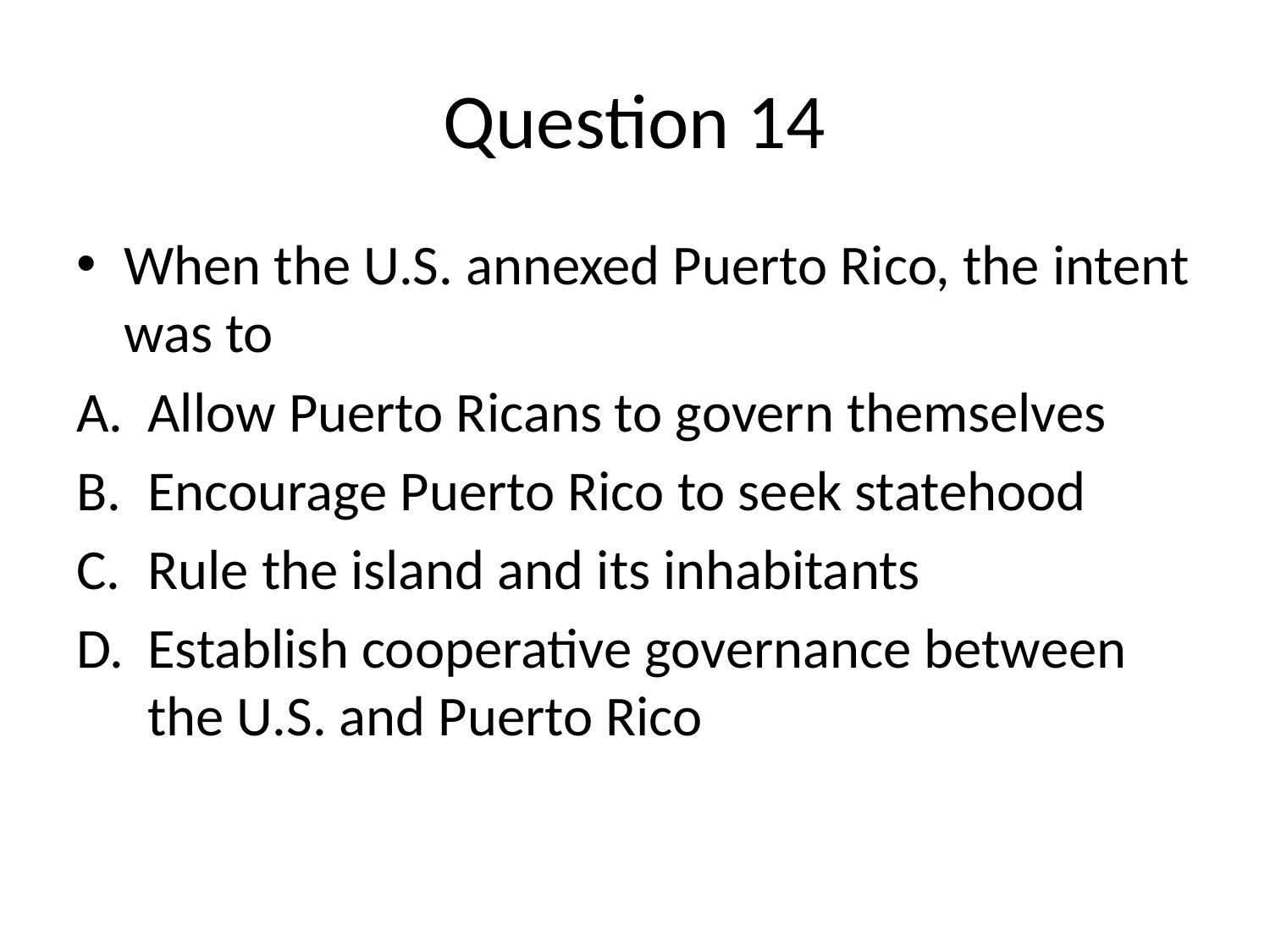

# Question 14
When the U.S. annexed Puerto Rico, the intent was to
Allow Puerto Ricans to govern themselves
Encourage Puerto Rico to seek statehood
Rule the island and its inhabitants
Establish cooperative governance between the U.S. and Puerto Rico